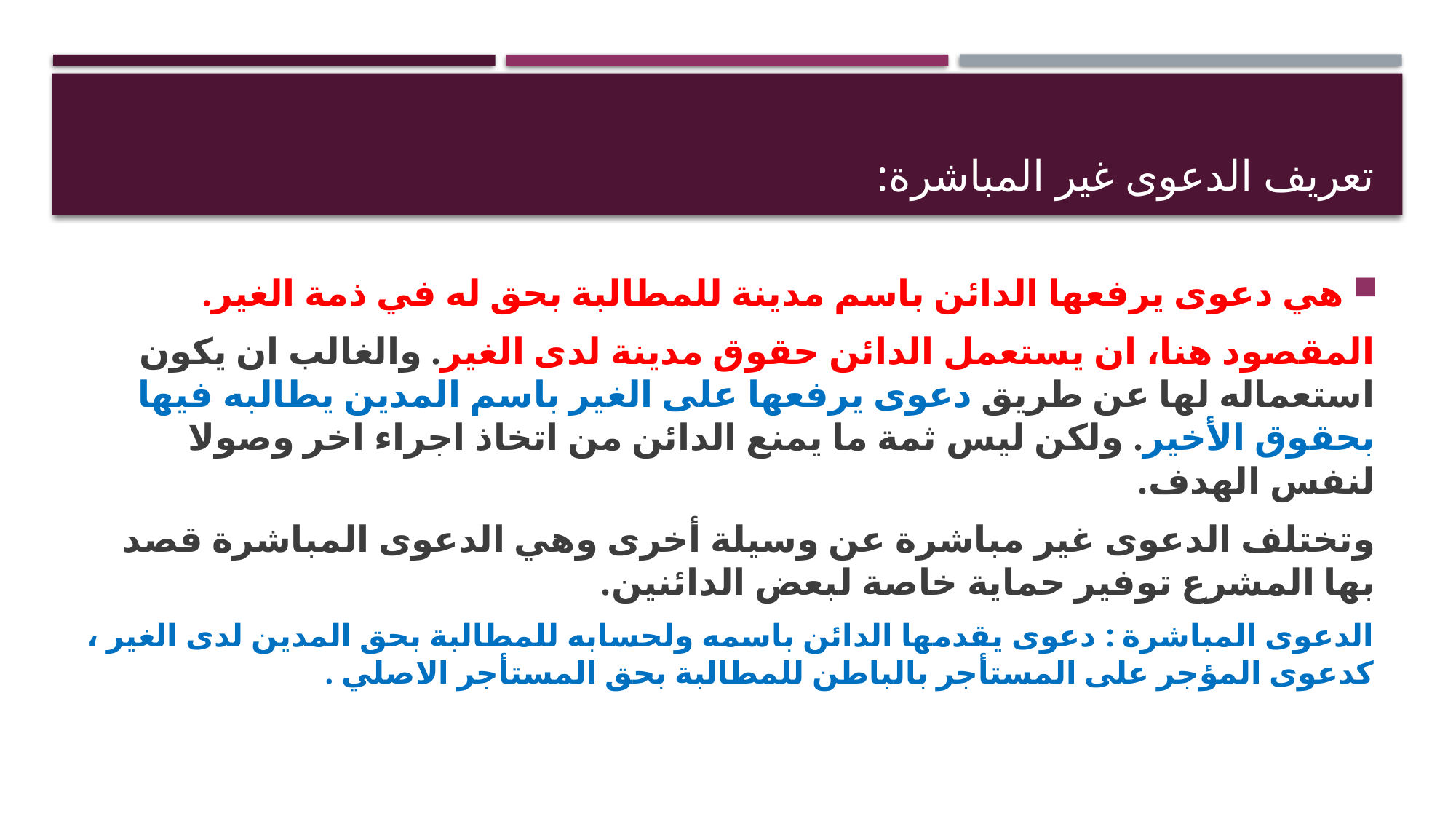

# تعريف الدعوى غير المباشرة:
هي دعوى يرفعها الدائن باسم مدينة للمطالبة بحق له في ذمة الغير.
المقصود هنا، ان يستعمل الدائن حقوق مدينة لدى الغير. والغالب ان يكون استعماله لها عن طريق دعوى يرفعها على الغير باسم المدين يطالبه فيها بحقوق الأخير. ولكن ليس ثمة ما يمنع الدائن من اتخاذ اجراء اخر وصولا لنفس الهدف.
وتختلف الدعوى غير مباشرة عن وسيلة أخرى وهي الدعوى المباشرة قصد بها المشرع توفير حماية خاصة لبعض الدائنين.
الدعوى المباشرة : دعوى يقدمها الدائن باسمه ولحسابه للمطالبة بحق المدين لدى الغير ، كدعوى المؤجر على المستأجر بالباطن للمطالبة بحق المستأجر الاصلي .